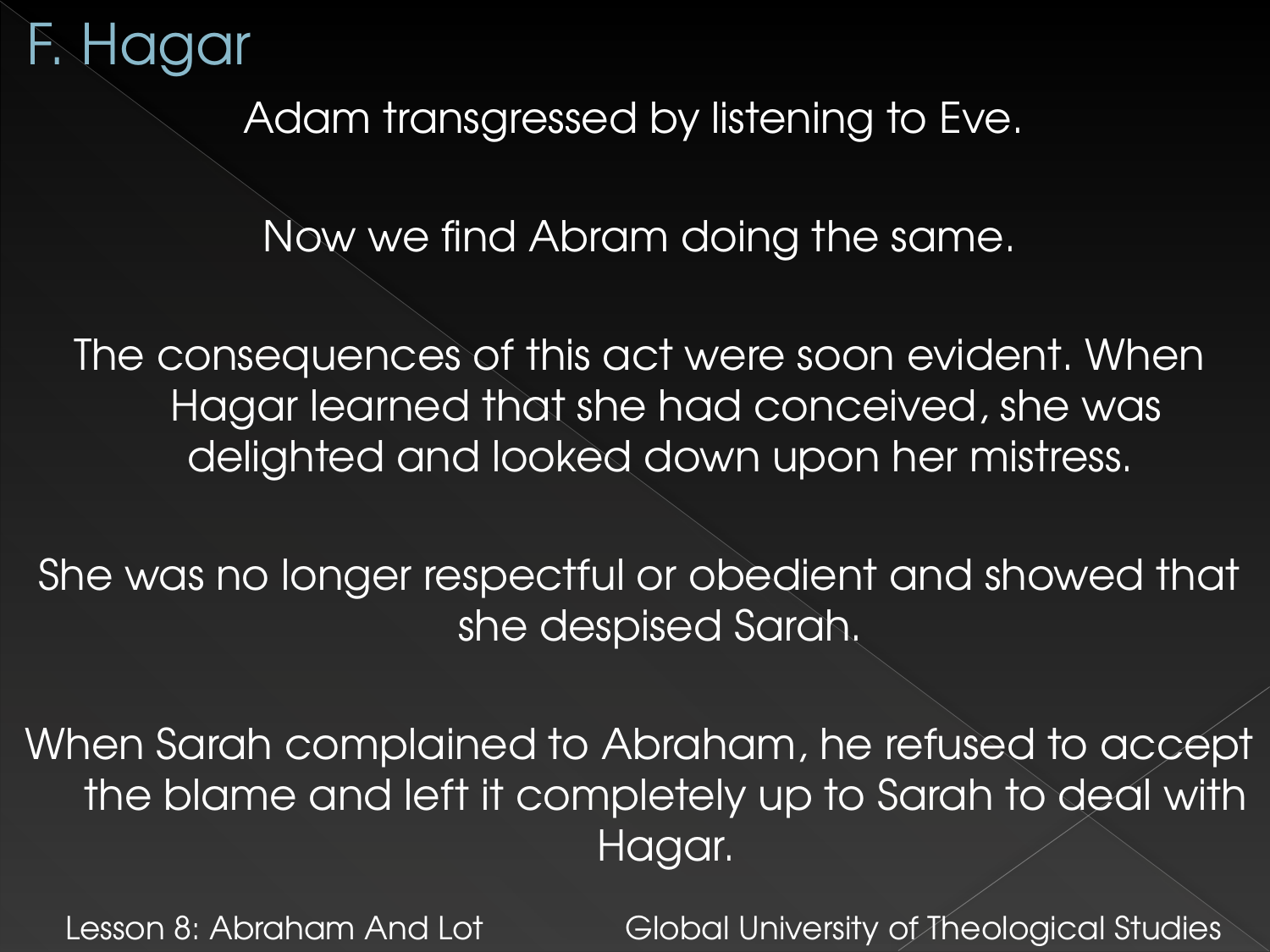

# F. Hagar
Adam transgressed by listening to Eve.

Now we find Abram doing the same.

The consequences of this act were soon evident. When Hagar learned that she had conceived, she was delighted and looked down upon her mistress.

She was no longer respectful or obedient and showed that she despised Sarah.

When Sarah complained to Abraham, he refused to accept the blame and left it completely up to Sarah to deal with Hagar.
Lesson 8: Abraham And Lot                Global University of Theological Studies